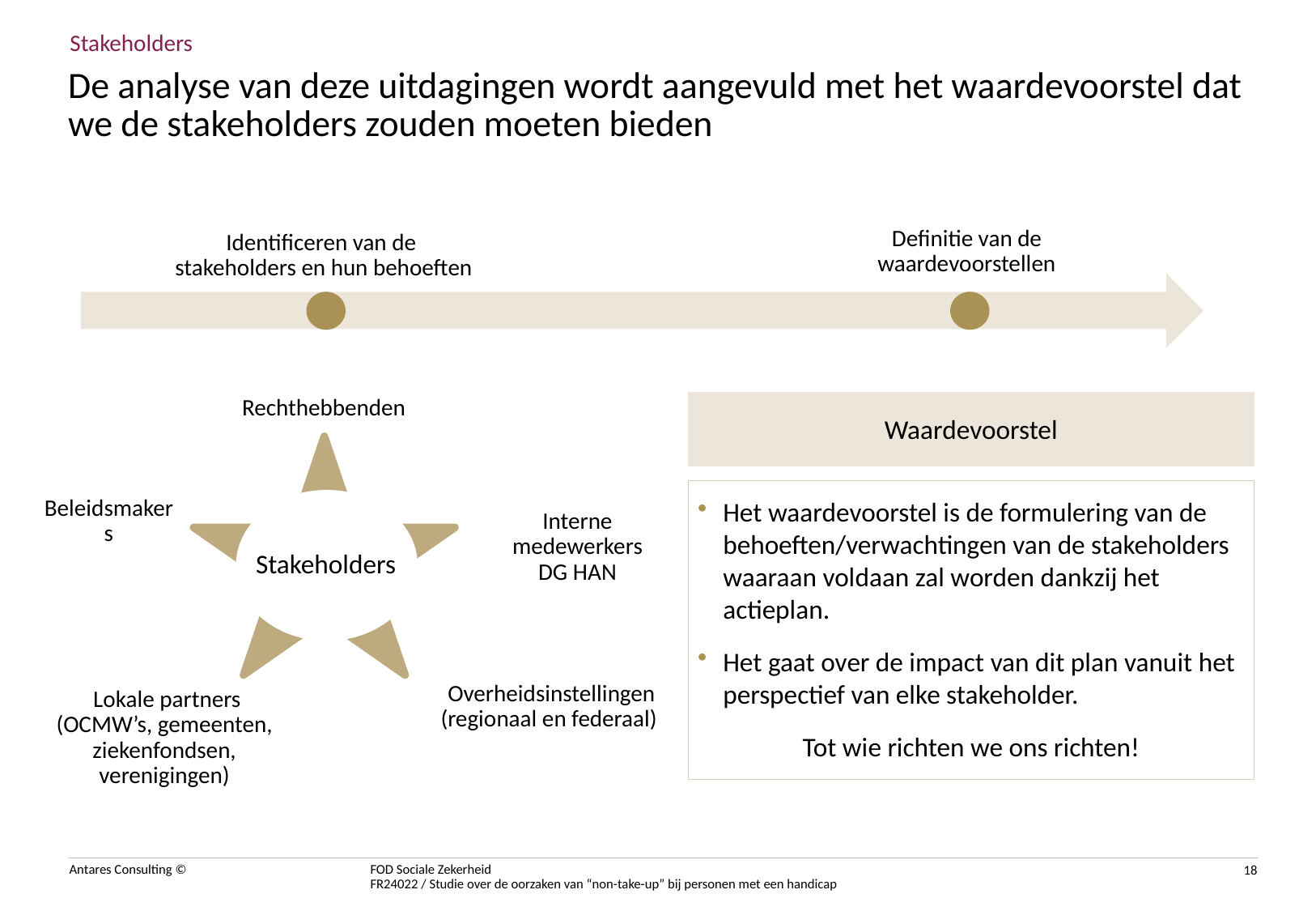

Stakeholders
# De analyse van deze uitdagingen wordt aangevuld met het waardevoorstel dat we de stakeholders zouden moeten bieden
Definitie van de
waardevoorstellen
Identificeren van de
stakeholders en hun behoeften

Rechthebbenden
Waardevoorstel

Het waardevoorstel is de formulering van de behoeften/verwachtingen van de stakeholders waaraan voldaan zal worden dankzij het actieplan.
Het gaat over de impact van dit plan vanuit het perspectief van elke stakeholder.
Tot wie richten we ons richten!
Beleidsmakers

Interne medewerkers DG HAN
Stakeholders
 Overheidsinstellingen (regionaal en federaal)
 Lokale partners (OCMW’s, gemeenten, ziekenfondsen, verenigingen)